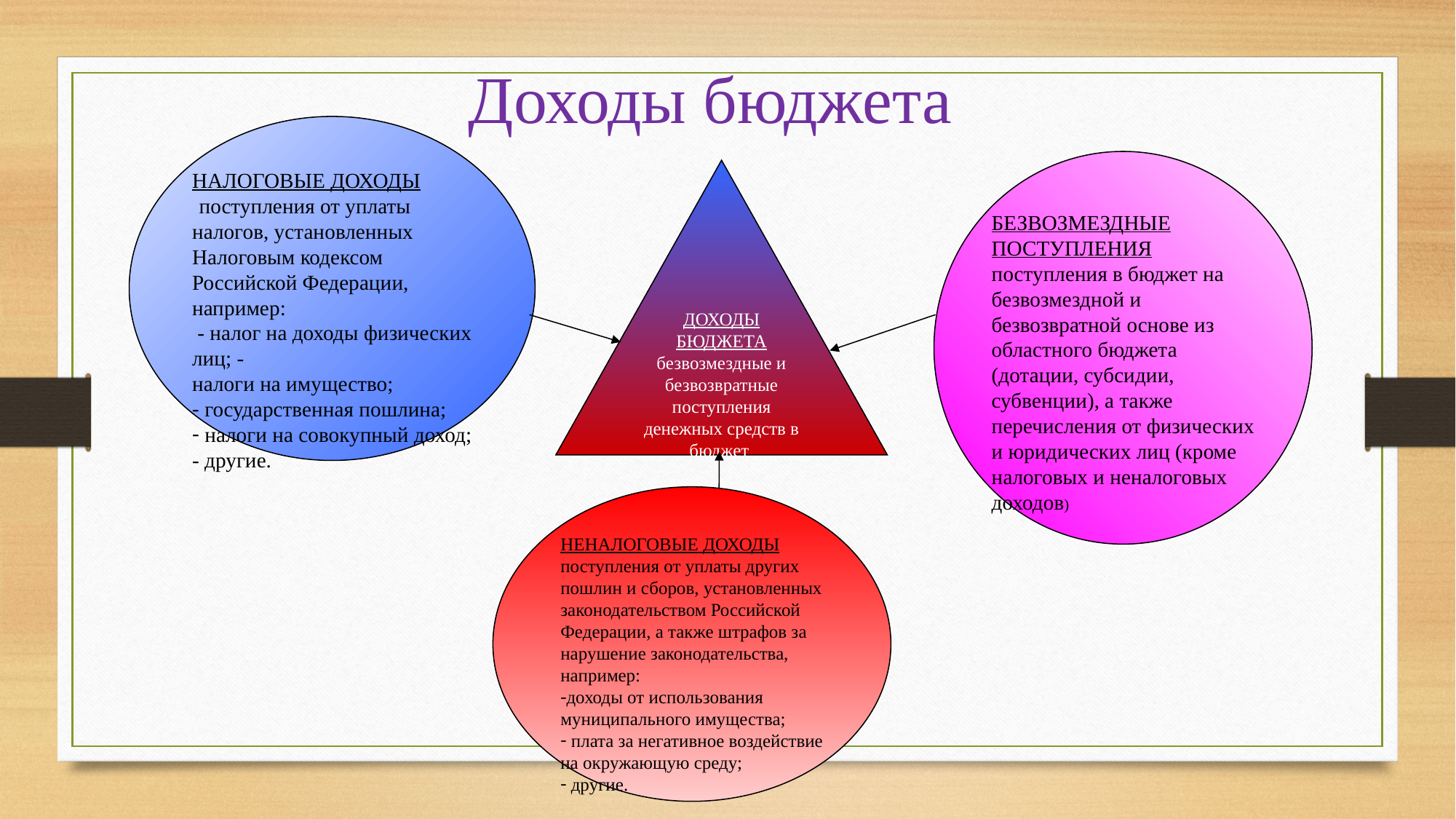

Доходы бюджета
НАЛОГОВЫЕ ДОХОДЫ
 поступления от уплаты налогов, установленных Налоговым кодексом Российской Федерации, например:
 - налог на доходы физических лиц; -
налоги на имущество;
 государственная пошлина;
 налоги на совокупный доход;
- другие.
БЕЗВОЗМЕЗДНЫЕ ПОСТУПЛЕНИЯ
поступления в бюджет на безвозмездной и безвозвратной основе из областного бюджета (дотации, субсидии, субвенции), а также перечисления от физических и юридических лиц (кроме налоговых и неналоговых доходов)
ДОХОДЫ
БЮДЖЕТА безвозмездные и безвозвратные поступления денежных средств в бюджет

НЕНАЛОГОВЫЕ ДОХОДЫ
поступления от уплаты других пошлин и сборов, установленных законодательством Российской Федерации, а также штрафов за нарушение законодательства, например:
доходы от использования муниципального имущества;
 плата за негативное воздействие на окружающую среду;
 другие.